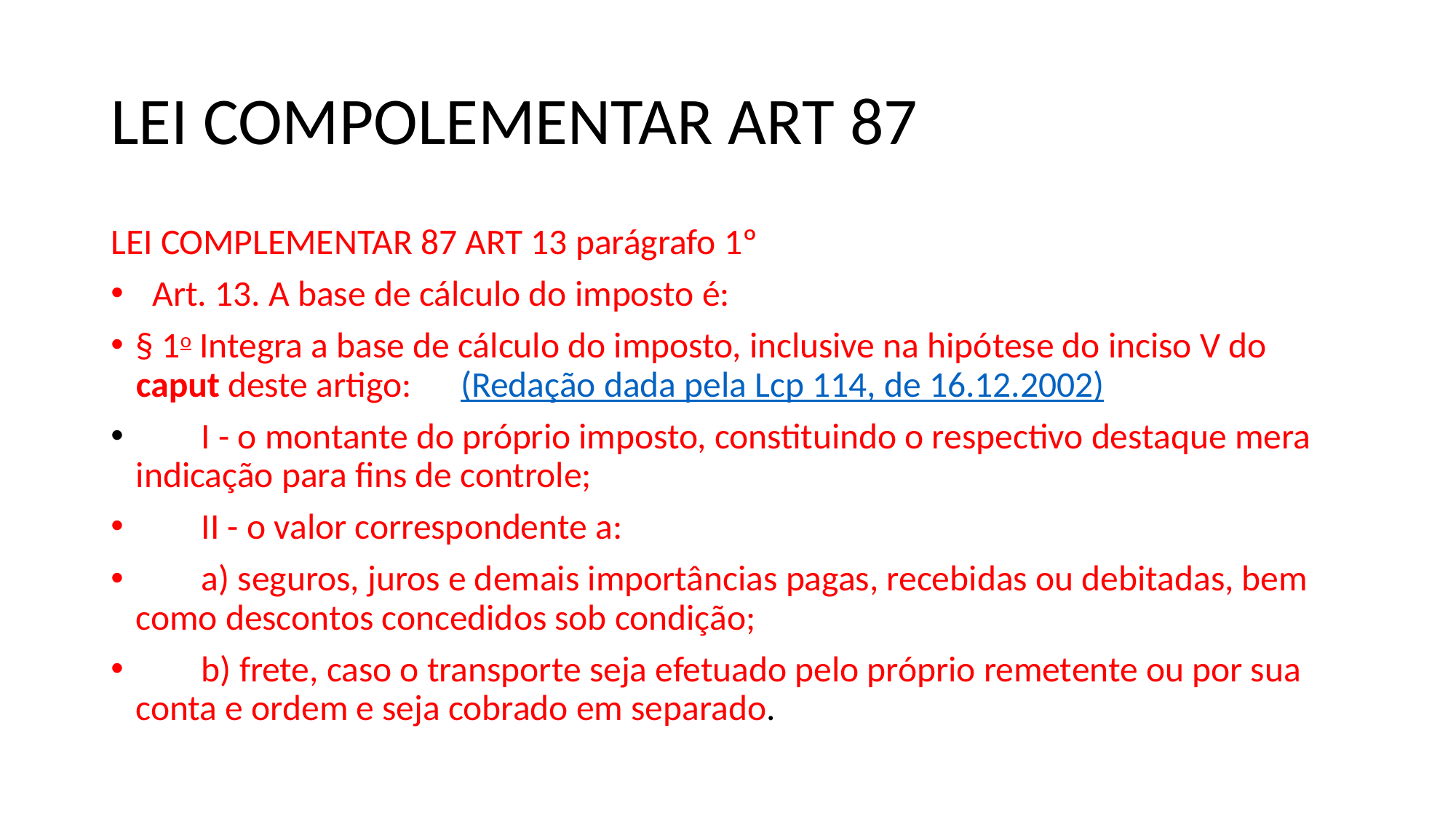

# LEI COMPOLEMENTAR ART 87
LEI COMPLEMENTAR 87 ART 13 parágrafo 1º
  Art. 13. A base de cálculo do imposto é:
§ 1o Integra a base de cálculo do imposto, inclusive na hipótese do inciso V do caput deste artigo:      (Redação dada pela Lcp 114, de 16.12.2002)
        I - o montante do próprio imposto, constituindo o respectivo destaque mera indicação para fins de controle;
        II - o valor correspondente a:
        a) seguros, juros e demais importâncias pagas, recebidas ou debitadas, bem como descontos concedidos sob condição;
        b) frete, caso o transporte seja efetuado pelo próprio remetente ou por sua conta e ordem e seja cobrado em separado.